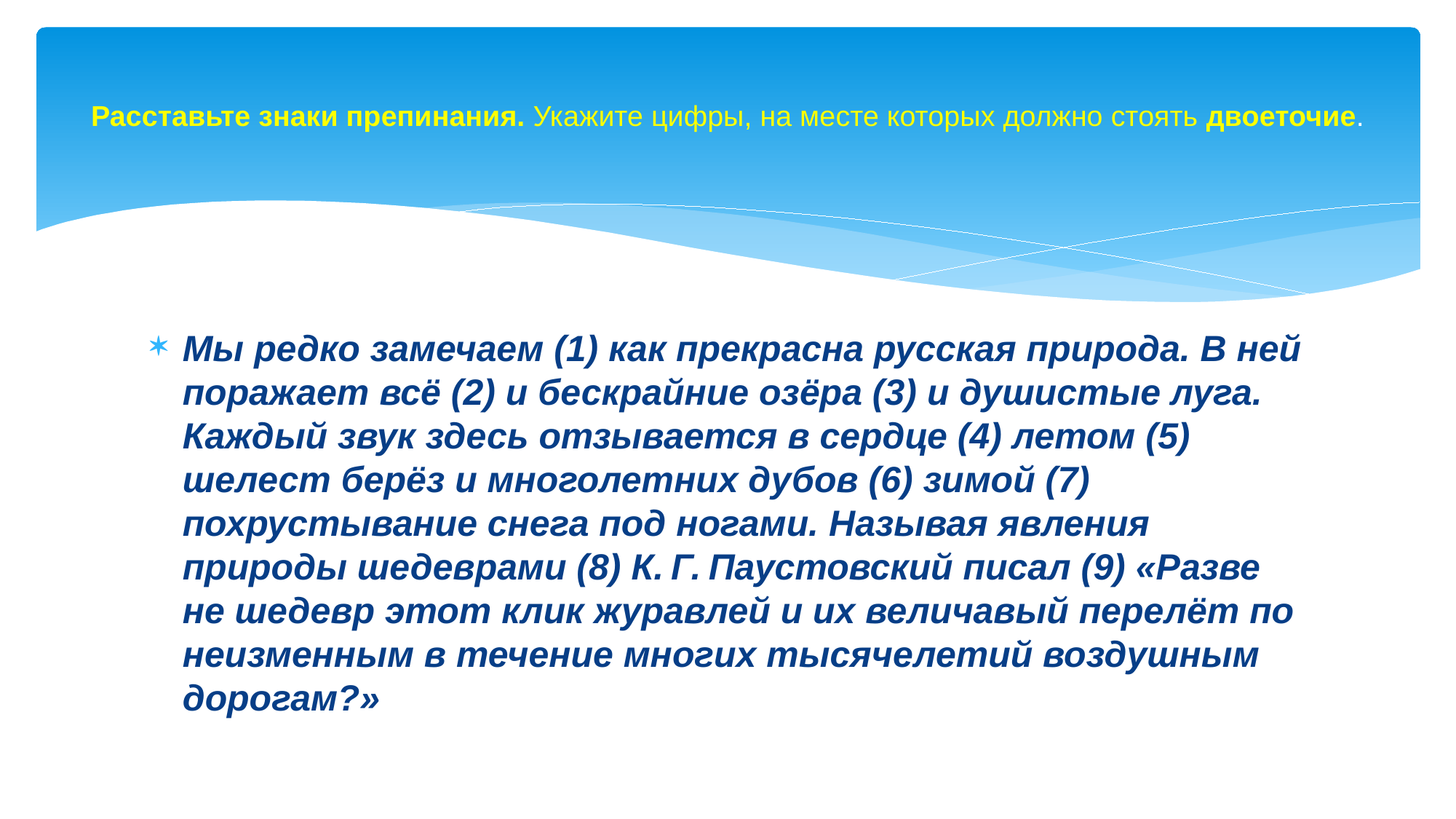

# Расставьте знаки препинания. Укажите цифры, на месте которых должно стоять двоеточие.
Мы редко замечаем (1) как прекрасна русская природа. В ней поражает всё (2) и бескрайние озёра (3) и душистые луга. Каждый звук здесь отзывается в сердце (4) летом (5) шелест берёз и многолетних дубов (6) зимой (7) похрустывание снега под ногами. Называя явления природы шедеврами (8) К. Г. Паустовский писал (9) «Разве не шедевр этот клик журавлей и их величавый перелёт по неизменным в течение многих тысячелетий воздушным дорогам?»